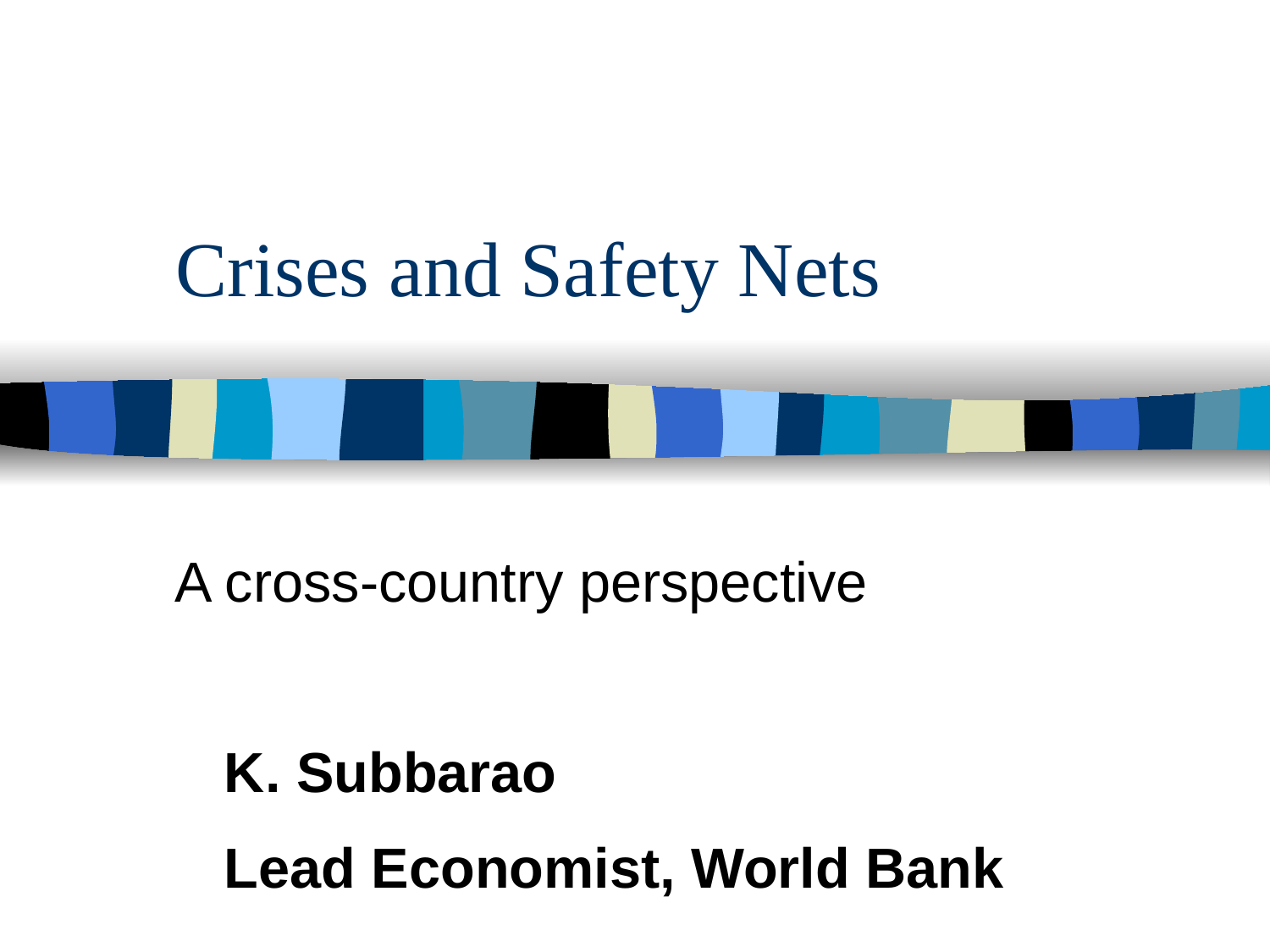

# Crises and Safety Nets
A cross-country perspective

K. Subbarao
Lead Economist, World Bank